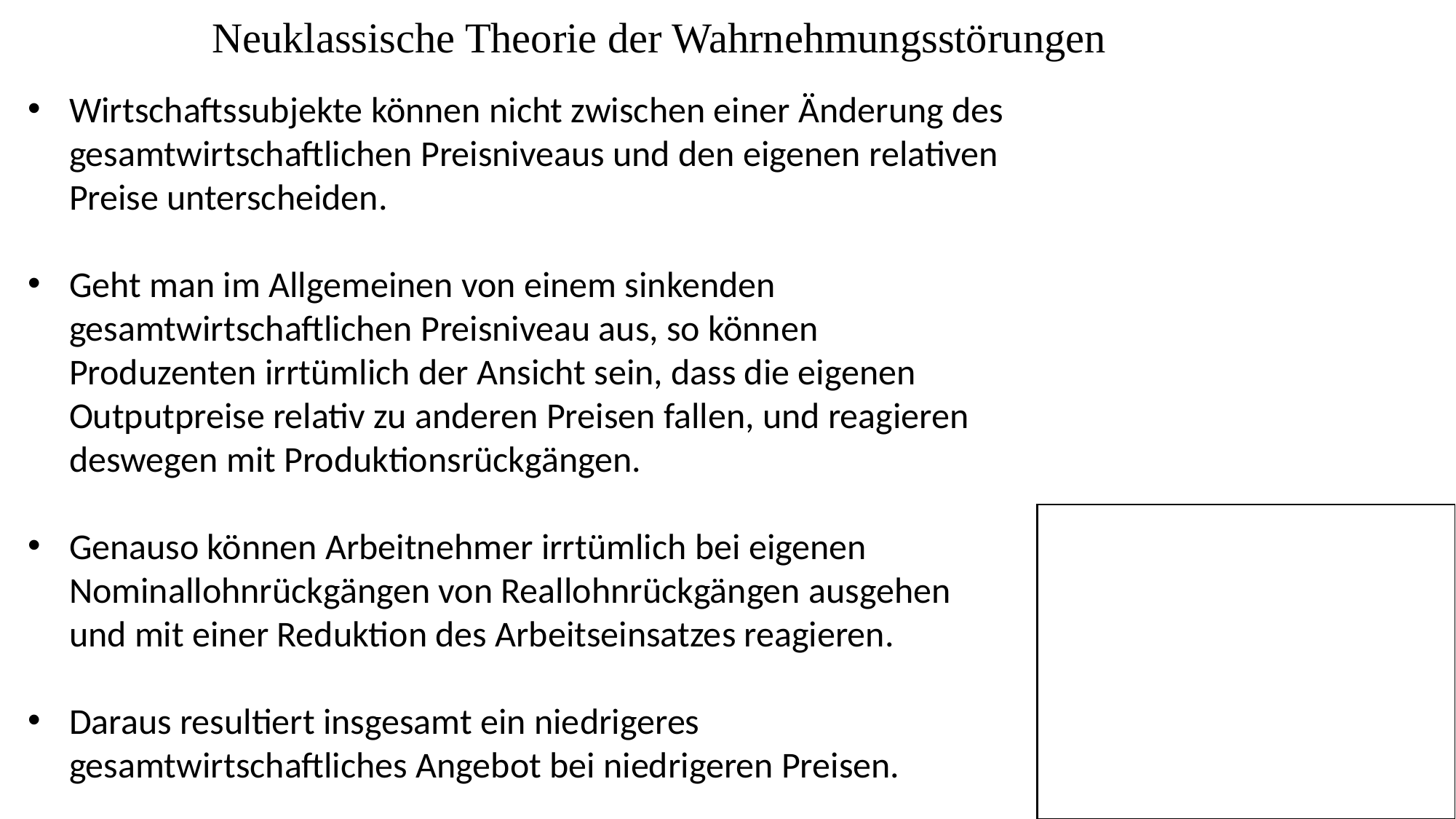

Neuklassische Theorie der Wahrnehmungsstörungen
Wirtschaftssubjekte können nicht zwischen einer Änderung des gesamtwirtschaftlichen Preisniveaus und den eigenen relativen Preise unterscheiden.

Geht man im Allgemeinen von einem sinkenden gesamtwirtschaftlichen Preisniveau aus, so können Produzenten irrtümlich der Ansicht sein, dass die eigenen Outputpreise relativ zu anderen Preisen fallen, und reagieren deswegen mit Produktionsrückgängen.

Genauso können Arbeitnehmer irrtümlich bei eigenen Nominallohnrückgängen von Reallohnrückgängen ausgehen und mit einer Reduktion des Arbeitseinsatzes reagieren.

Daraus resultiert insgesamt ein niedrigeres gesamtwirtschaftliches Angebot bei niedrigeren Preisen.